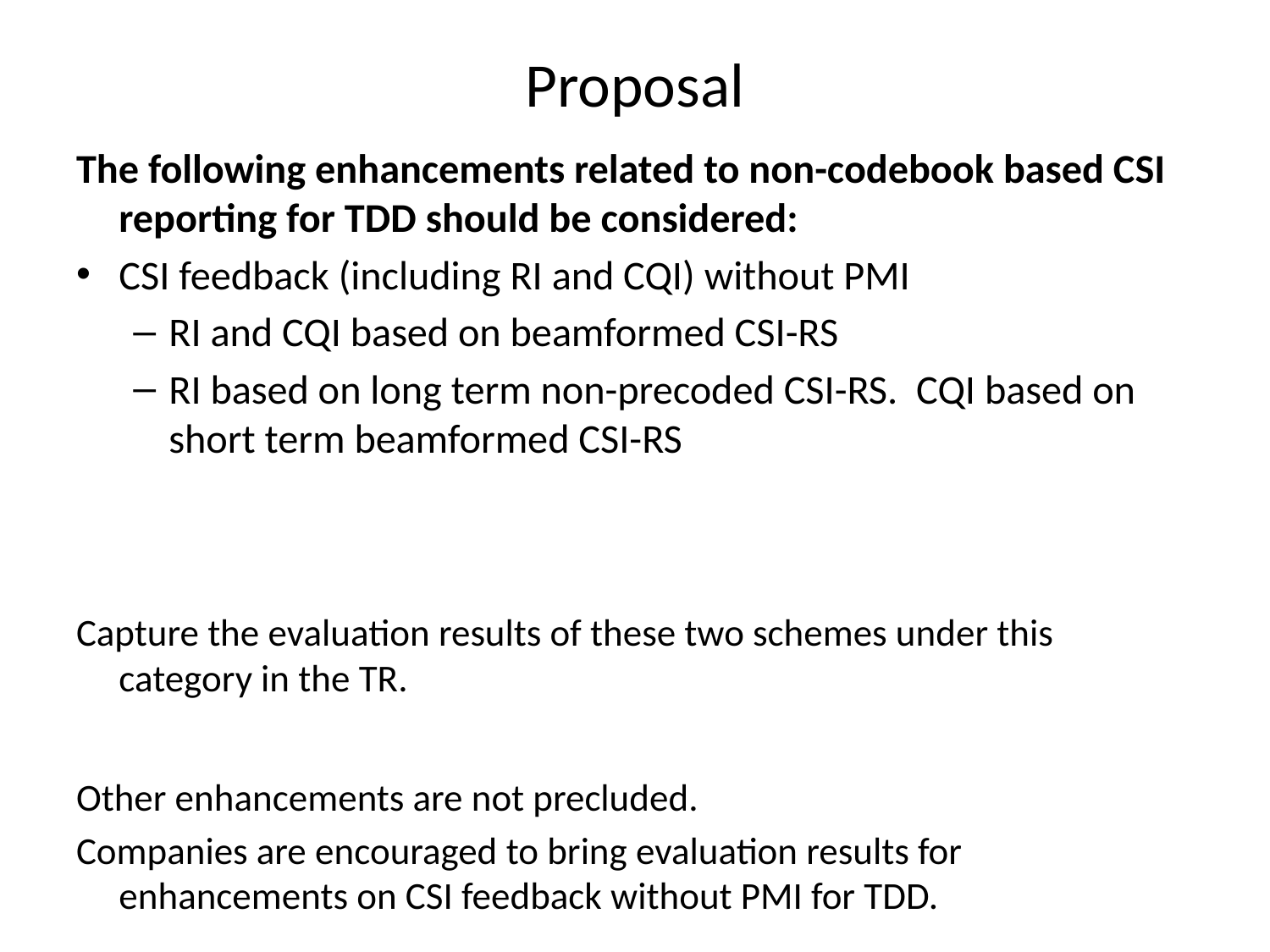

# Proposal
The following enhancements related to non-codebook based CSI reporting for TDD should be considered:
CSI feedback (including RI and CQI) without PMI
RI and CQI based on beamformed CSI-RS
RI based on long term non-precoded CSI-RS.  CQI based on short term beamformed CSI-RS

Capture the evaluation results of these two schemes under this category in the TR.

Other enhancements are not precluded.
Companies are encouraged to bring evaluation results for enhancements on CSI feedback without PMI for TDD.